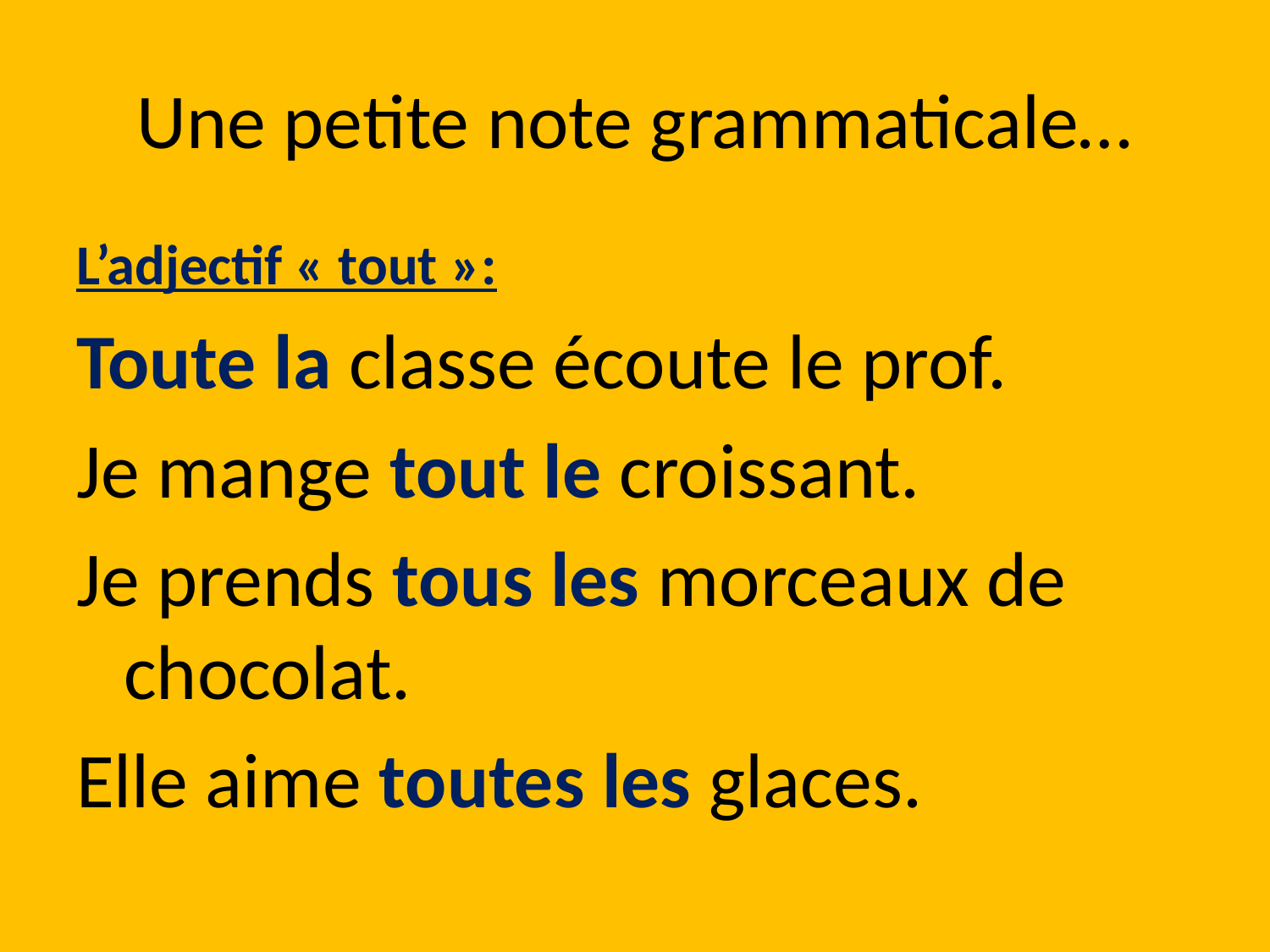

# Une petite note grammaticale…
L’adjectif « tout »:
Toute la classe écoute le prof.
Je mange tout le croissant.
Je prends tous les morceaux de chocolat.
Elle aime toutes les glaces.